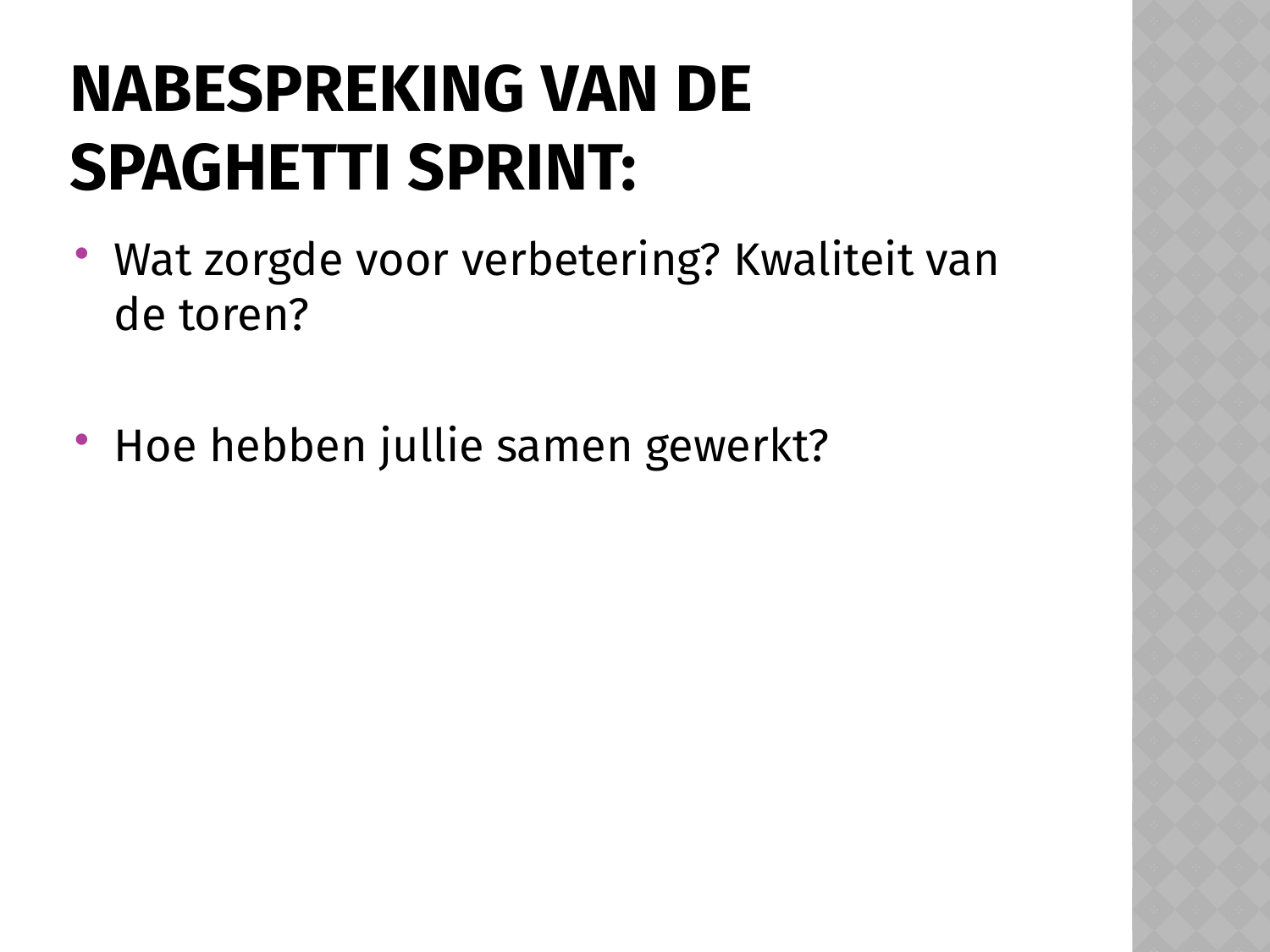

# Nabespreking van de spaghetti sprint:
Wat zorgde voor verbetering? Kwaliteit van de toren?

Hoe hebben jullie samen gewerkt?